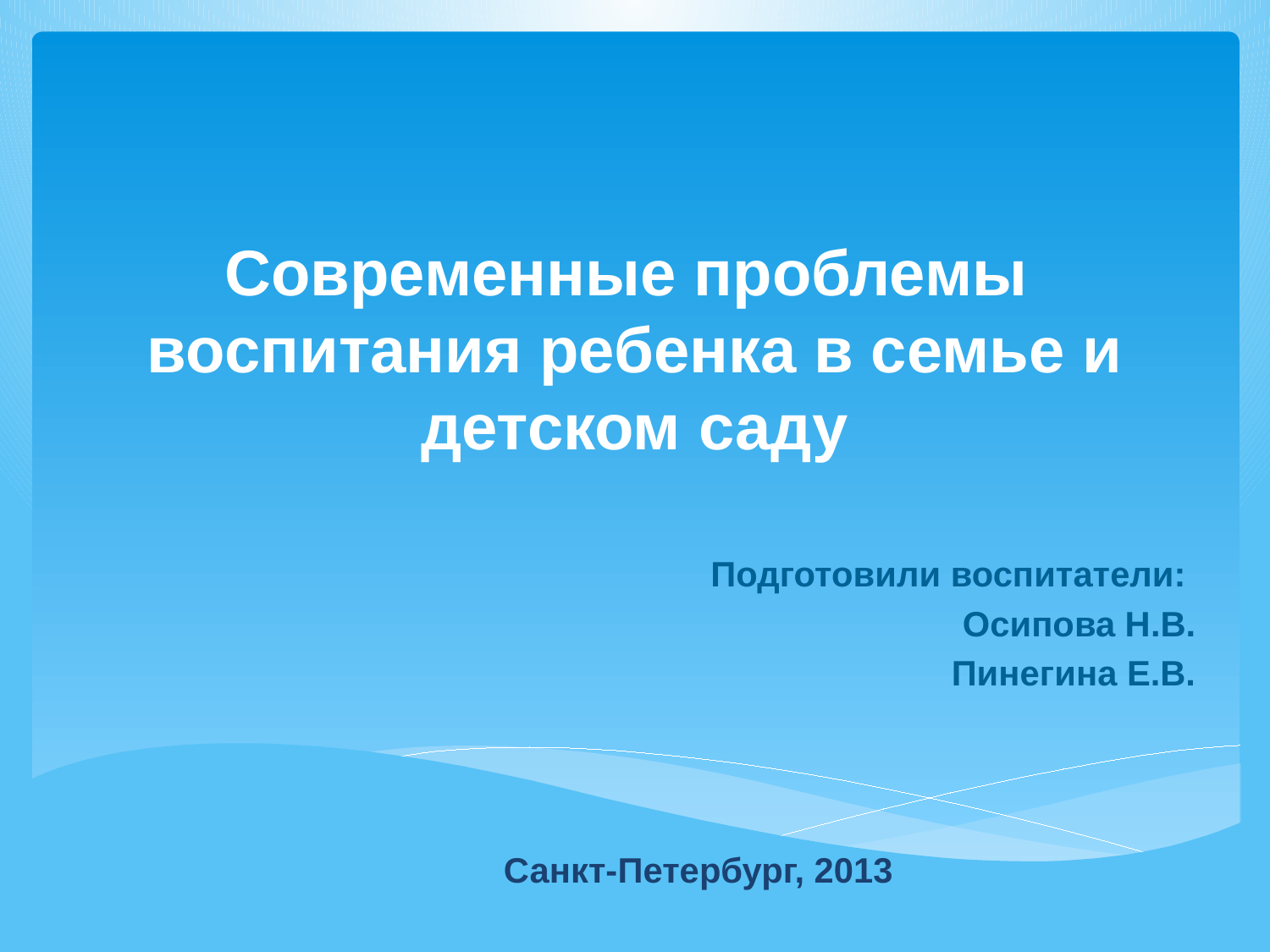

# Современные проблемы  воспитания ребенка в семье и детском саду
      Подготовили воспитатели:
Осипова Н.В.
Пинегина Е.В.

Санкт-Петербург, 2013